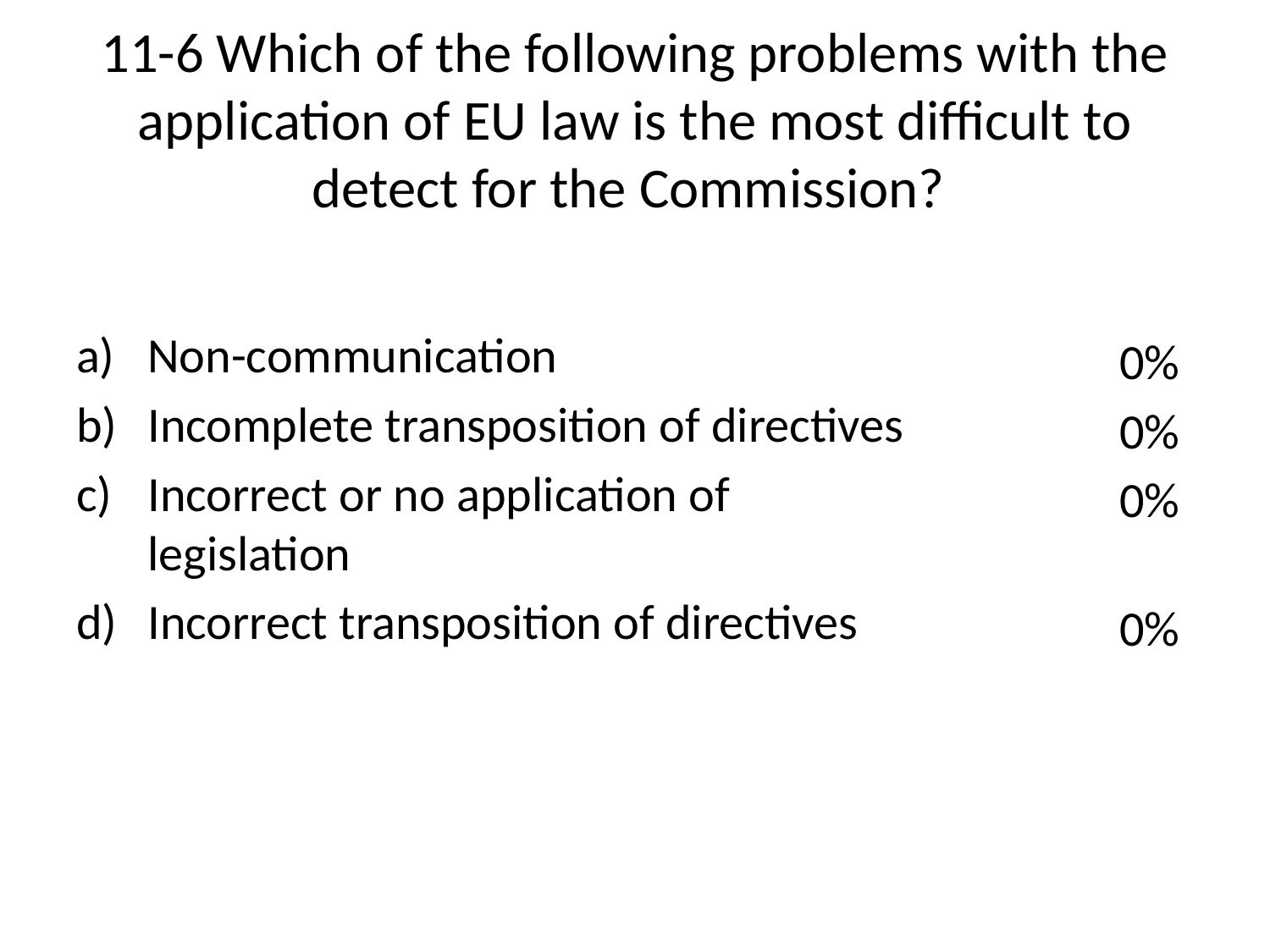

# 11-6 Which of the following problems with the application of EU law is the most difficult to detect for the Commission?
Non-communication
Incomplete transposition of directives
Incorrect or no application of legislation
Incorrect transposition of directives
0%
0%
0%
0%